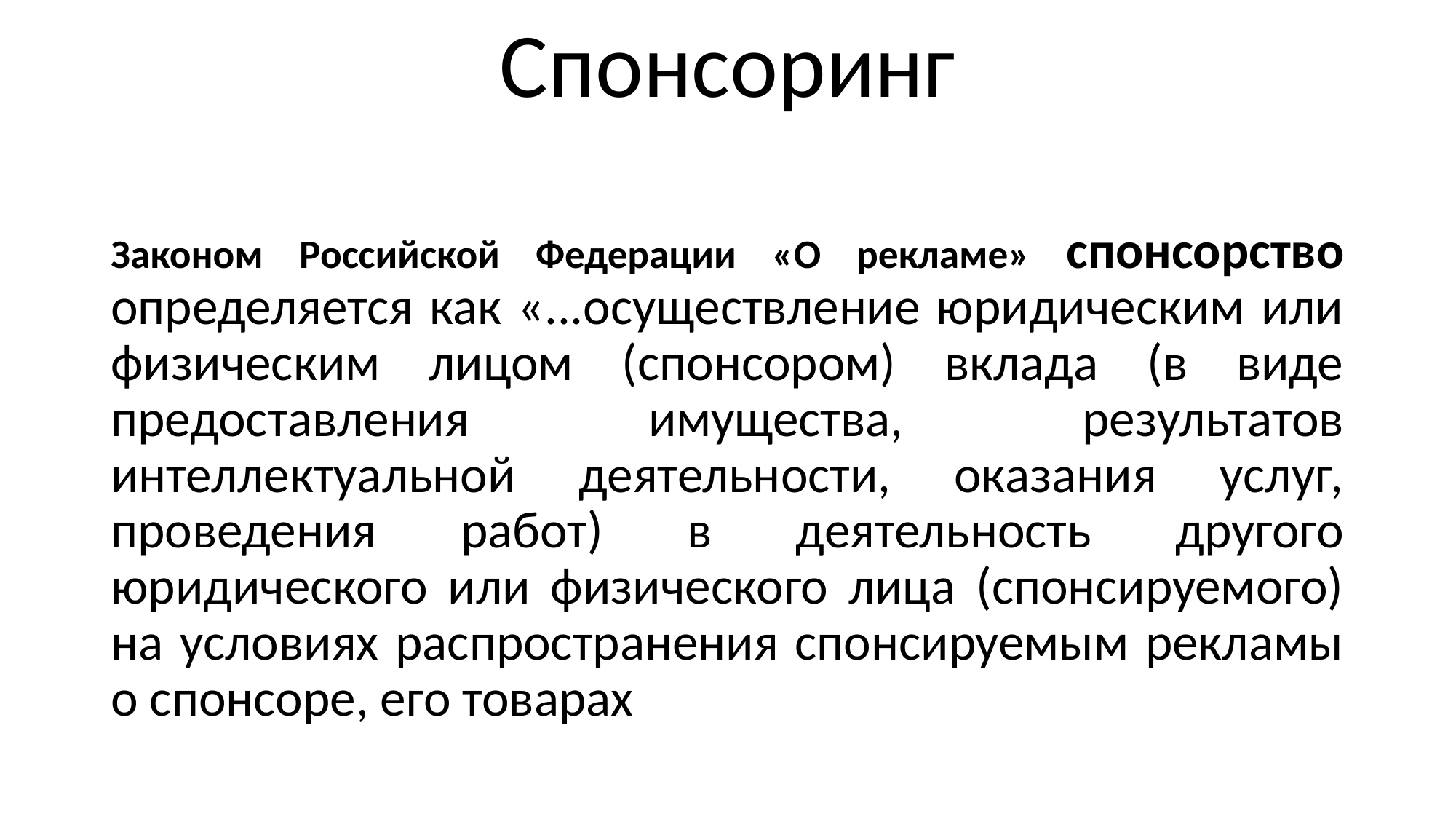

# Спонсоринг
Законом Российской Федерации «О рекламе» спонсорство определяется как «...осуществление юридическим или физическим лицом (спонсором) вклада (в виде предоставления имущества, результатов интеллектуальной деятельности, оказания услуг, проведения работ) в деятельность другого юридического или физического лица (спонсируемого) на условиях распространения спонсируемым рекламы о спонсоре, его товарах